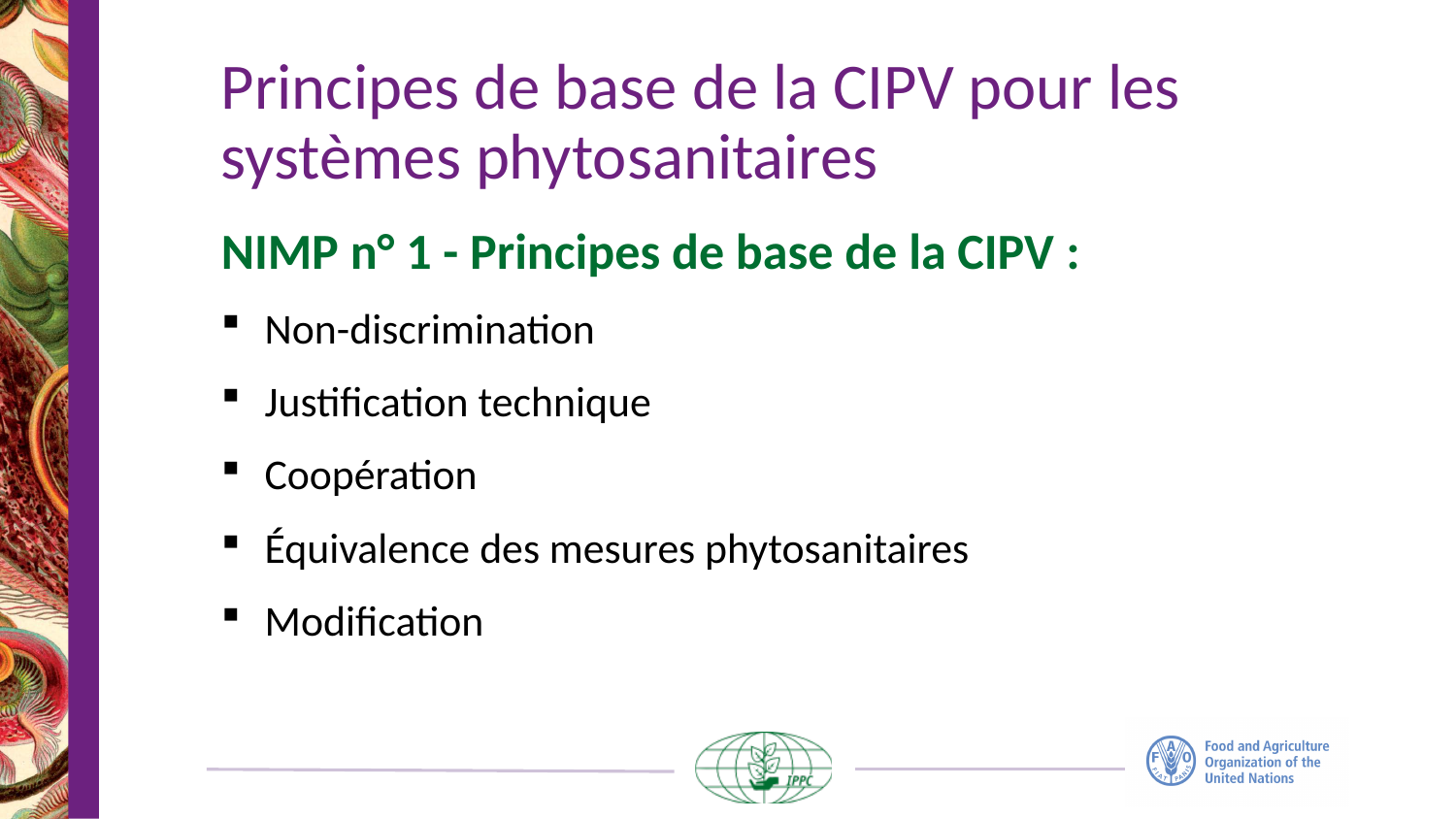

# Principes de base de la CIPV pour les systèmes phytosanitaires
NIMP n° 1 - Principes de base de la CIPV :
Non-discrimination
Justification technique
Coopération
Équivalence des mesures phytosanitaires
Modification